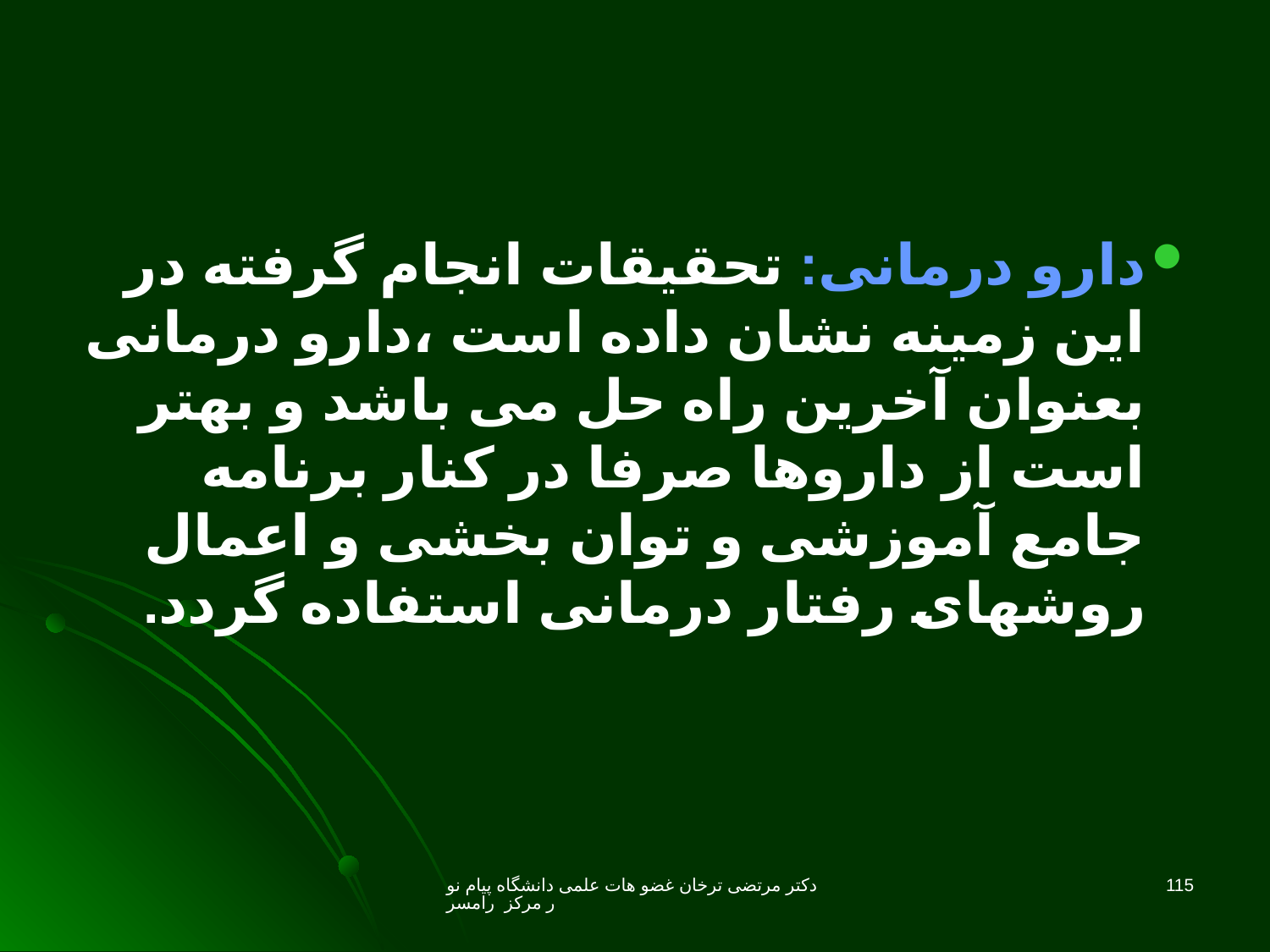

دارو درمانی: تحقیقات انجام گرفته در این زمینه نشان داده است ،دارو درمانی بعنوان آخرین راه حل می باشد و بهتر است از داروها صرفا در کنار برنامه جامع آموزشی و توان بخشی و اعمال روشهای رفتار درمانی استفاده گردد.
دکتر مرتضی ترخان غضو هات علمی دانشگاه پیام نور مرکز رامسر
115